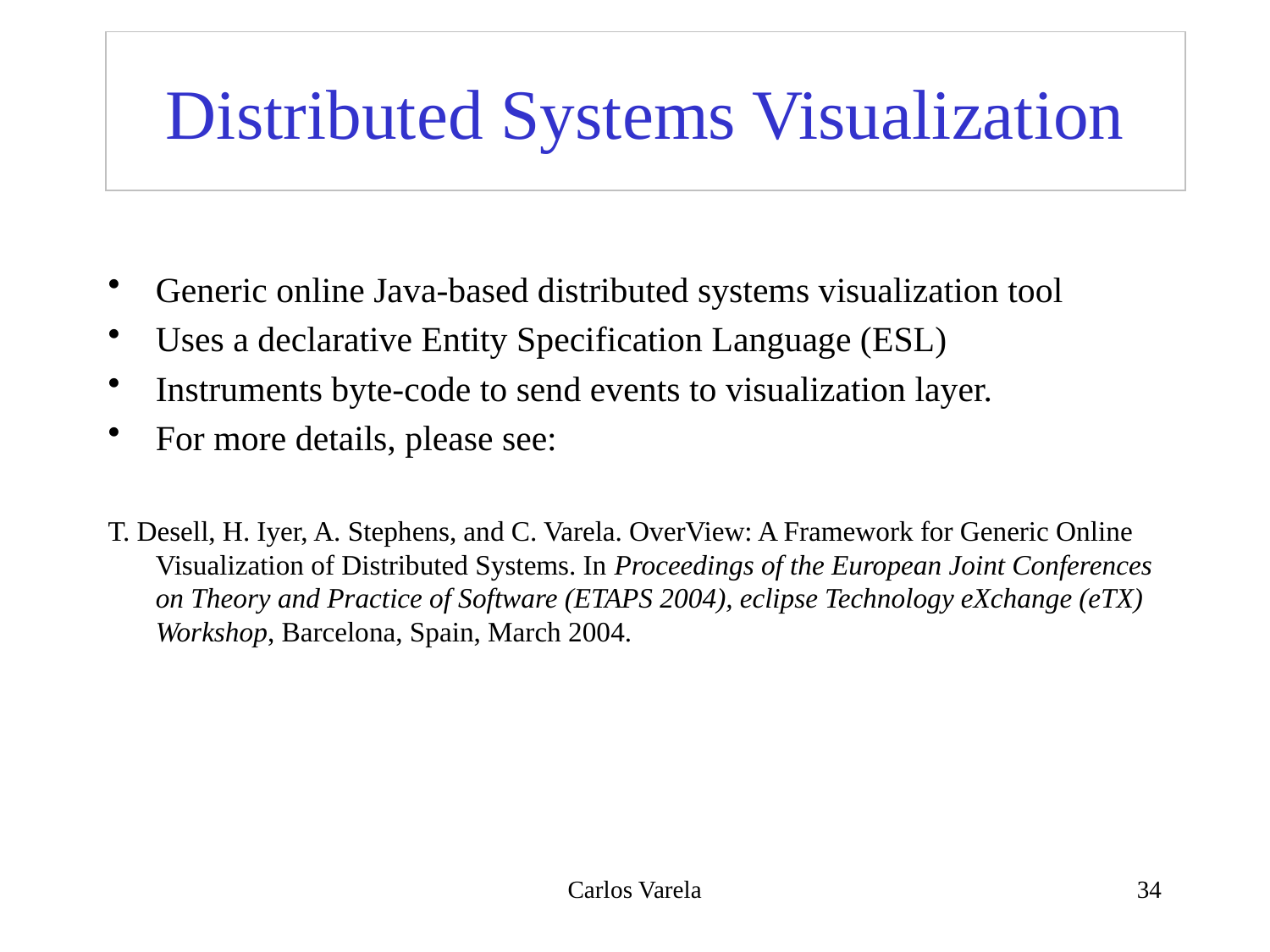

# Distributed Systems Visualization

Generic online Java-based distributed systems visualization tool
Uses a declarative Entity Specification Language (ESL)
Instruments byte-code to send events to visualization layer.
For more details, please see:

T. Desell, H. Iyer, A. Stephens, and C. Varela. OverView: A Framework for Generic Online Visualization of Distributed Systems. In Proceedings of the European Joint Conferences on Theory and Practice of Software (ETAPS 2004), eclipse Technology eXchange (eTX) Workshop, Barcelona, Spain, March 2004.
Carlos Varela
34